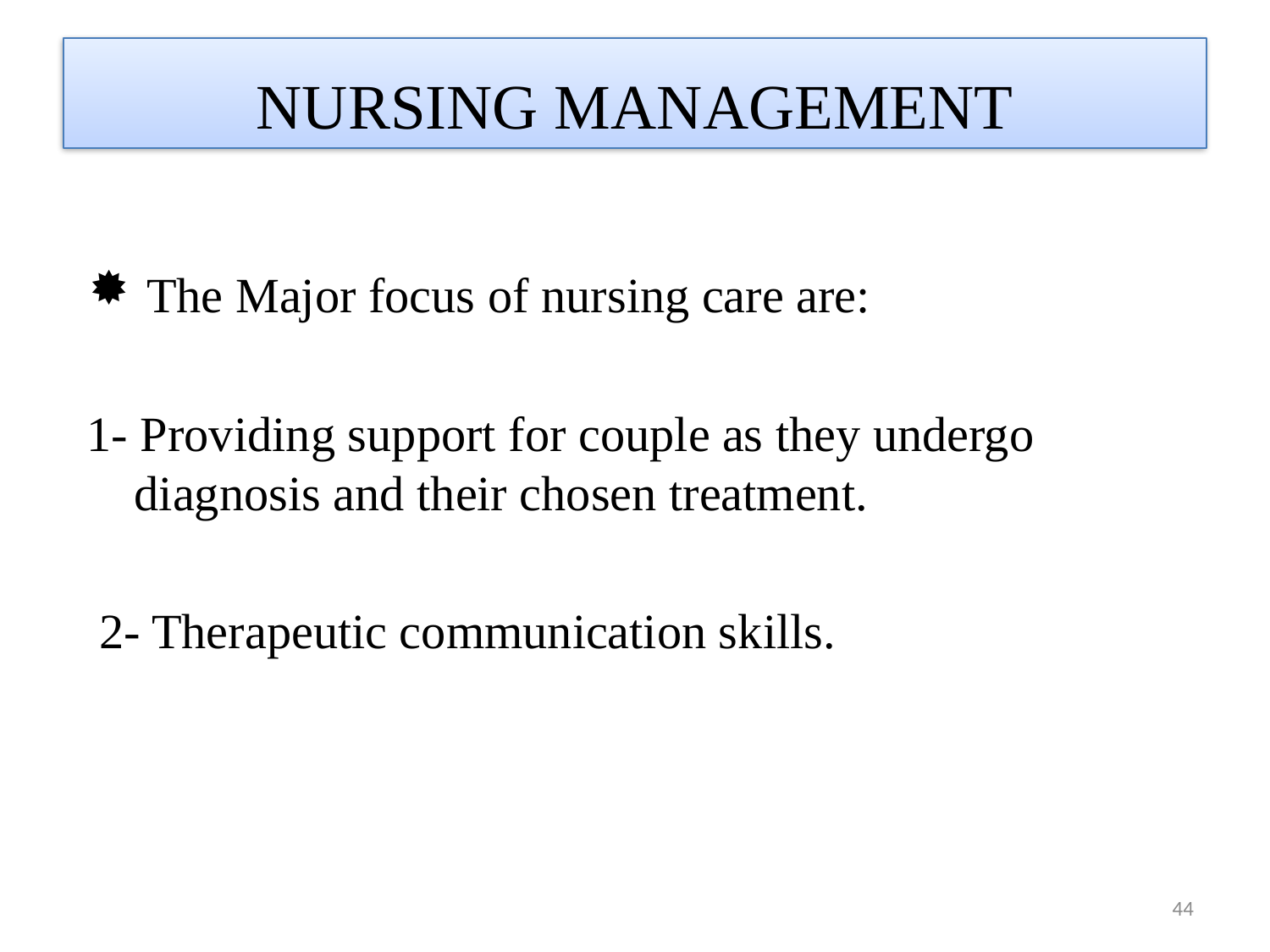

NURSING MANAGEMENT

 The Major focus of nursing care are:

1- Providing support for couple as they undergo diagnosis and their chosen treatment.

 2- Therapeutic communication skills.
44